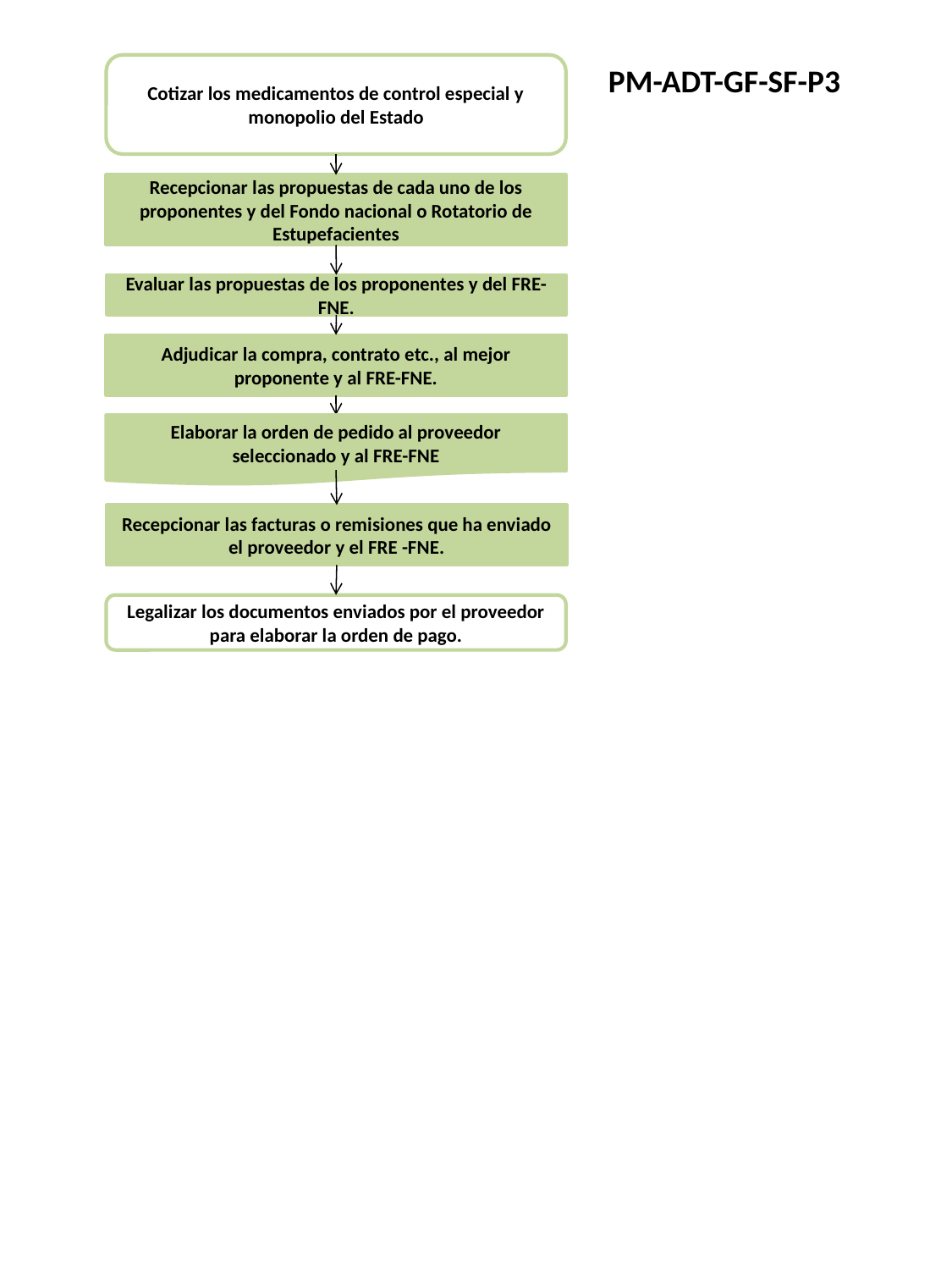

Cotizar los medicamentos de control especial y monopolio del Estado
PM-ADT-GF-SF-P3
Recepcionar las propuestas de cada uno de los proponentes y del Fondo nacional o Rotatorio de Estupefacientes
Evaluar las propuestas de los proponentes y del FRE-FNE.
Adjudicar la compra, contrato etc., al mejor proponente y al FRE-FNE.
Elaborar la orden de pedido al proveedor seleccionado y al FRE-FNE
Recepcionar las facturas o remisiones que ha enviado el proveedor y el FRE -FNE.
Legalizar los documentos enviados por el proveedor para elaborar la orden de pago.